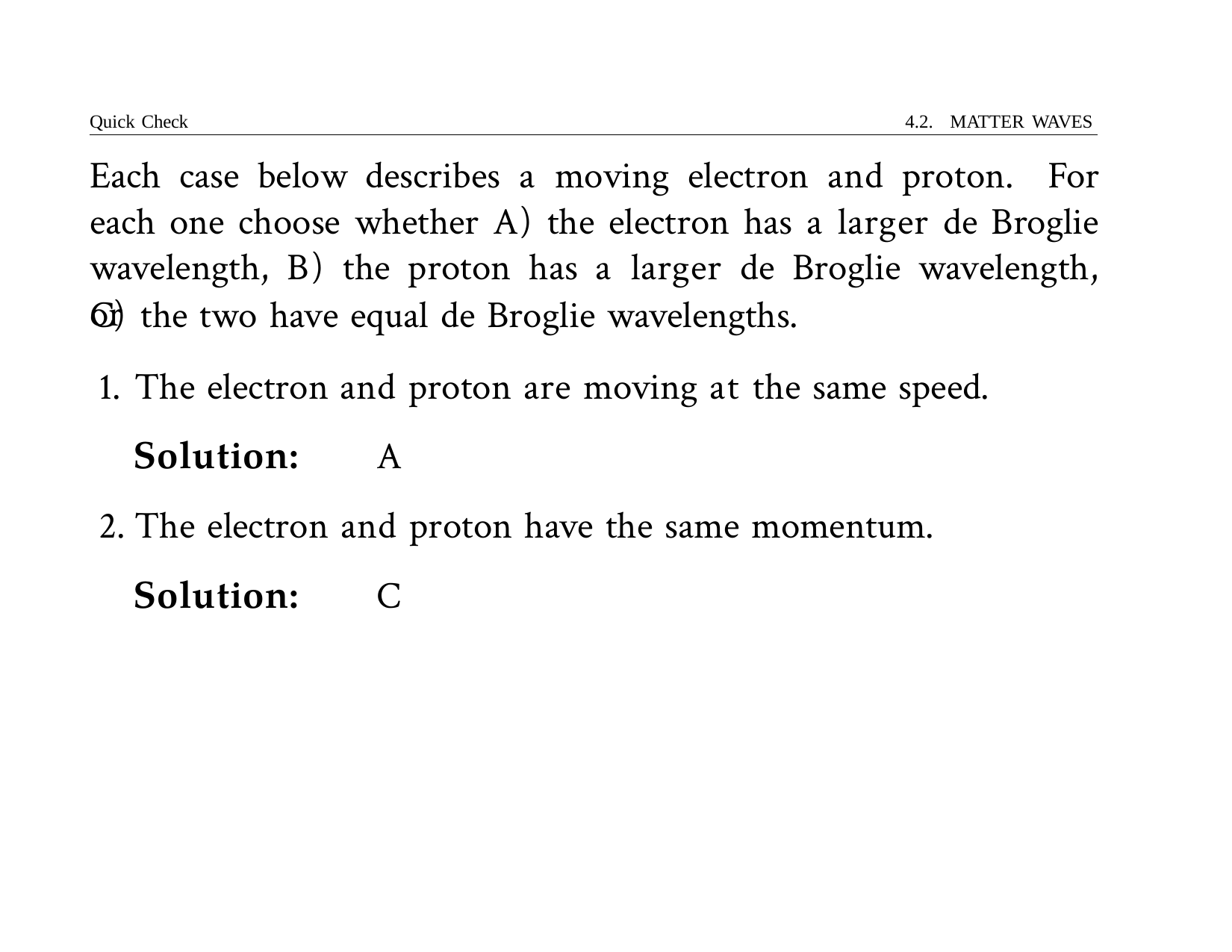

Quick Check	4.2.  MATTER WAVES

# Each case below describes a moving electron and proton.  For each one choose whether A) the electron has a larger de Broglie wavelength, B) the proton has a larger de Broglie wavelength, or
the two have equal de Broglie wavelengths.
The electron and proton are moving at the same speed.
Solution:	A
The electron and proton have the same momentum.
Solution:	C